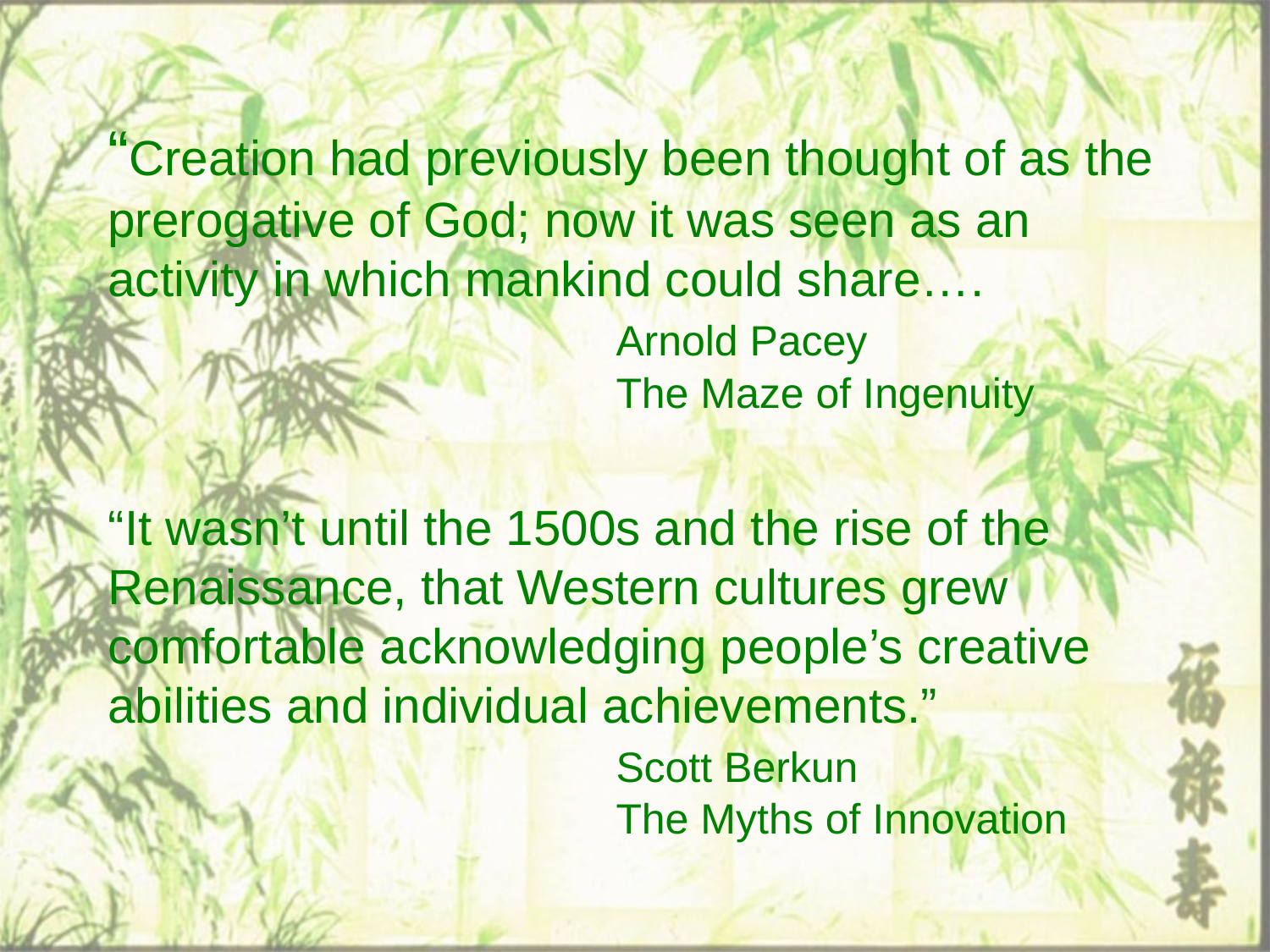

“Creation had previously been thought of as the prerogative of God; now it was seen as an activity in which mankind could share….
				Arnold Pacey
				The Maze of Ingenuity

“It wasn’t until the 1500s and the rise of the Renaissance, that Western cultures grew comfortable acknowledging people’s creative abilities and individual achievements.”
 				Scott Berkun
				The Myths of Innovation